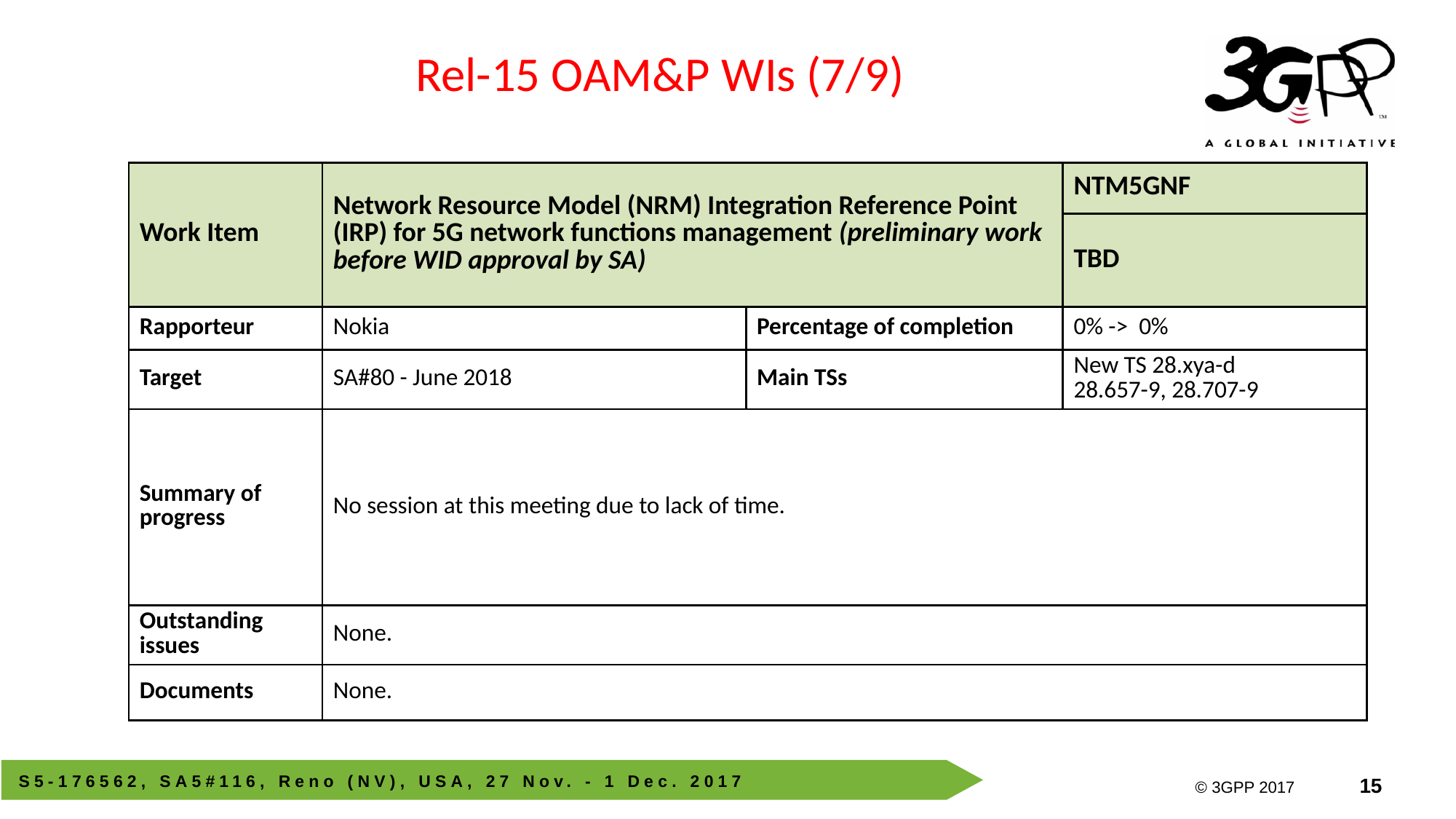

Rel-15 OAM&P WIs (7/9)
| Work Item | Network Resource Model (NRM) Integration Reference Point (IRP) for 5G network functions management (preliminary work before WID approval by SA) |  | NTM5GNF |
| --- | --- | --- | --- |
|  |  |  | TBD |
| Rapporteur | Nokia | Percentage of completion | 0% -> 0% |
| Target | SA#80 - June 2018 | Main TSs | New TS 28.xya-d 28.657-9, 28.707-9 |
| Summary of progress | No session at this meeting due to lack of time. |  |  |
| Outstanding issues | None. |  |  |
| Documents | None. |  |  |